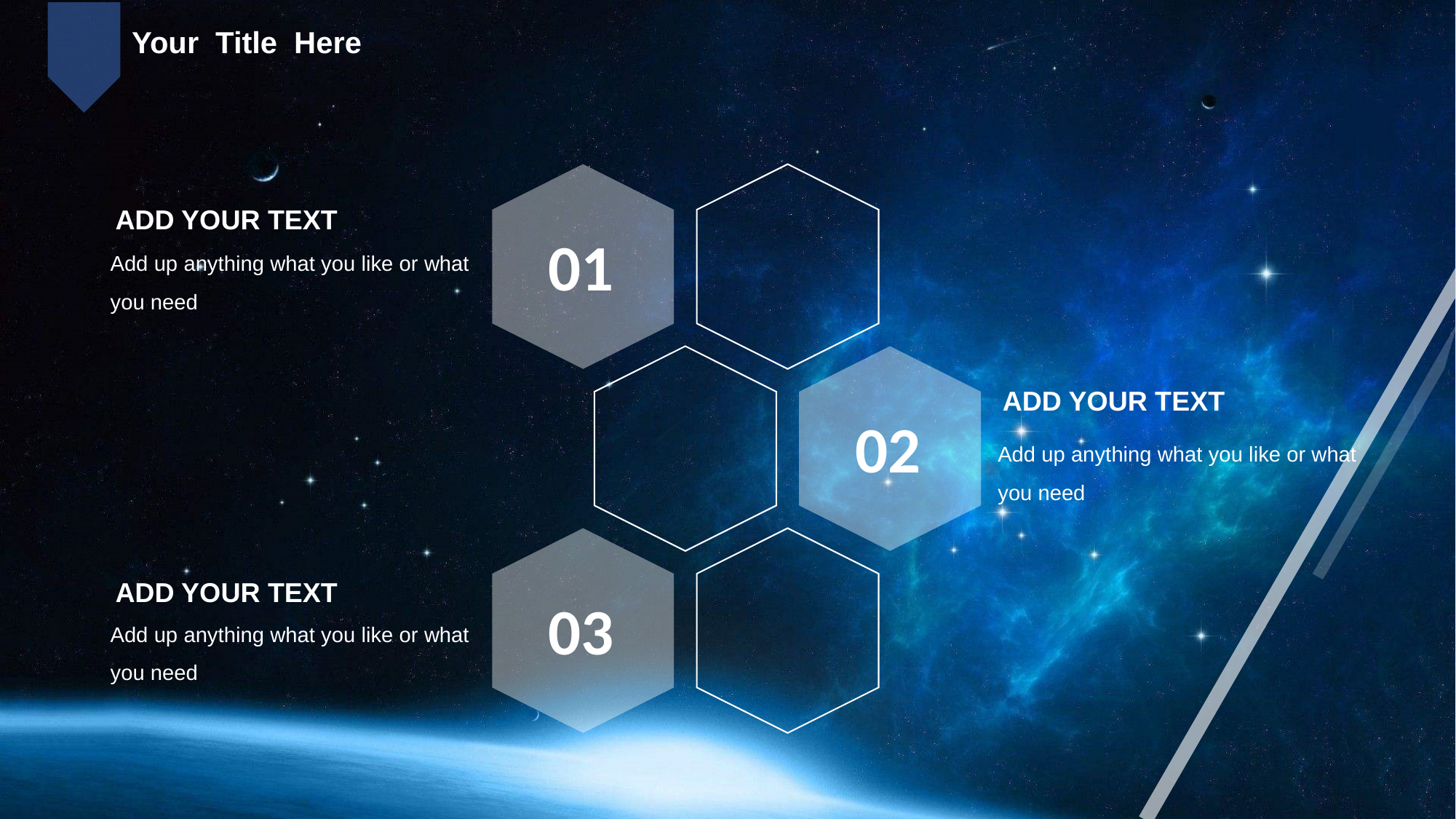

Your  Title  Here

01

02

03
ADD YOUR TEXT

Add up anything what you like or what you need

ADD YOUR TEXT
Add up anything what you like or what you need
ADD YOUR TEXT
Add up anything what you like or what you need